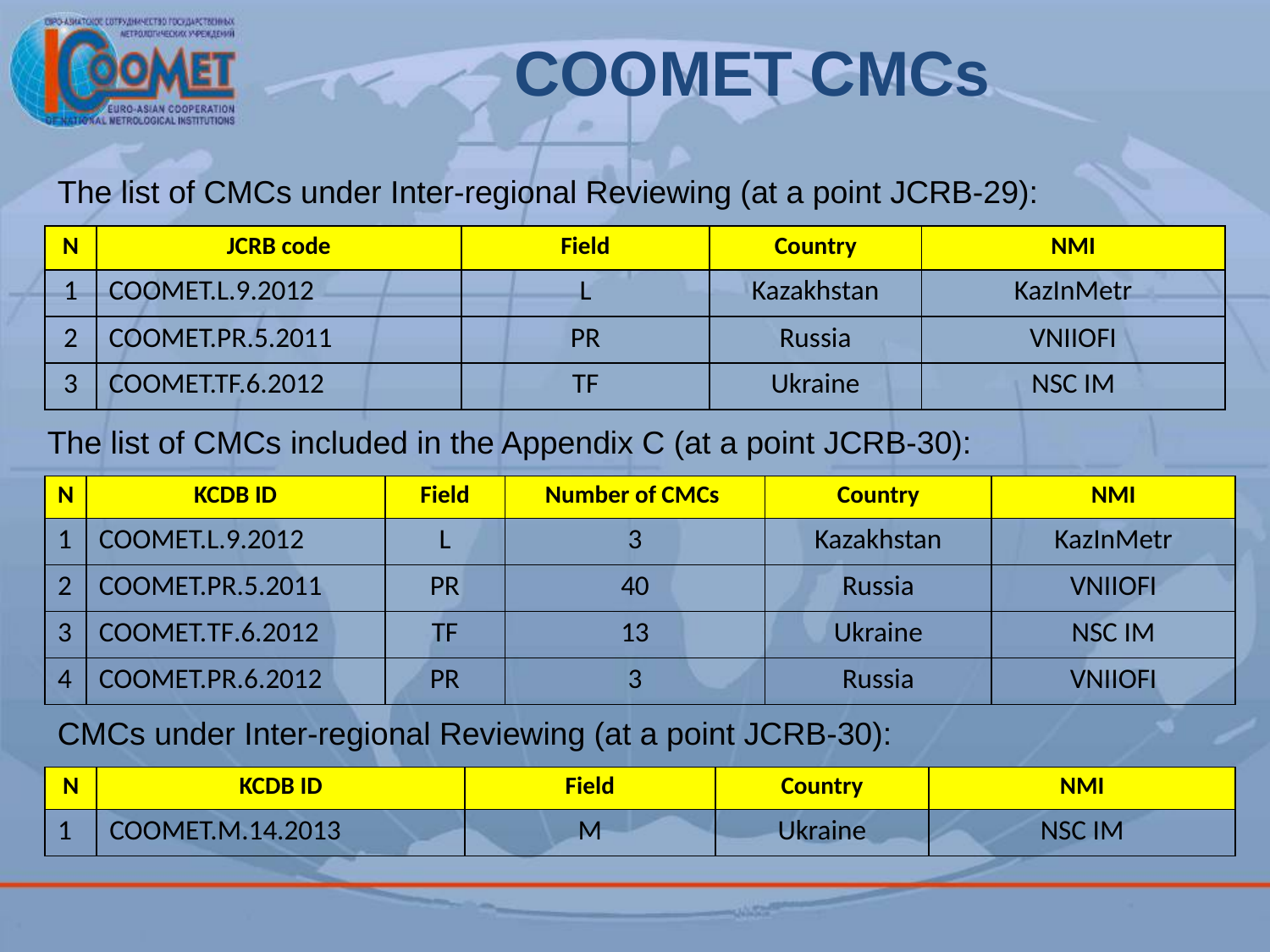

COOMET CMCs
The list of CMCs under Inter-regional Reviewing (at a point JCRB-29):
| N | JCRB code | Field | Country | NMI |
| --- | --- | --- | --- | --- |
| 1 | COOMET.L.9.2012 | L | Kazakhstan | KazInMetr |
| 2 | COOMET.PR.5.2011 | PR | Russia | VNIIOFI |
| 3 | COOMET.TF.6.2012 | TF | Ukraine | NSC IM |
The list of CMCs included in the Appendix C (at a point JCRB-30):
| N | KCDB ID | Field | Number of CMCs | Country | NMI |
| --- | --- | --- | --- | --- | --- |
| 1 | COOMET.L.9.2012 | L | 3 | Kazakhstan | KazInMetr |
| 2 | COOMET.PR.5.2011 | PR | 40 | Russia | VNIIOFI |
| 3 | COOMET.TF.6.2012 | TF | 13 | Ukraine | NSC IM |
| 4 | COOMET.PR.6.2012 | PR | 3 | Russia | VNIIOFI |
CMCs under Inter-regional Reviewing (at a point JCRB-30):
| N | KCDB ID | Field | Country | NMI |
| --- | --- | --- | --- | --- |
| 1 | COOMET.M.14.2013 | M | Ukraine | NSC IM |